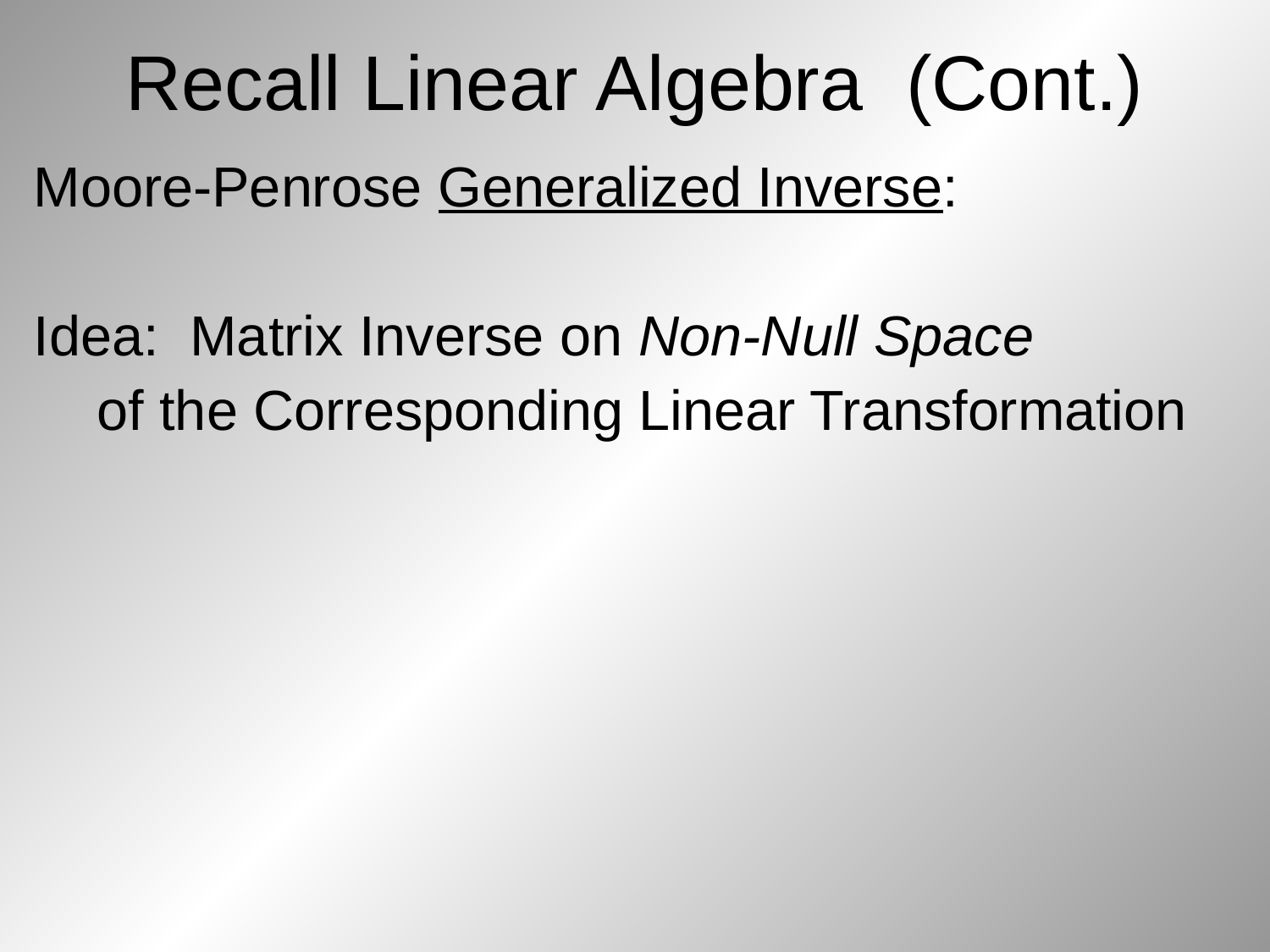

# Recall Linear Algebra  (Cont.)
Moore-Penrose Generalized Inverse:

Idea:  Matrix Inverse on Non-Null Space
	of the Corresponding Linear Transformation